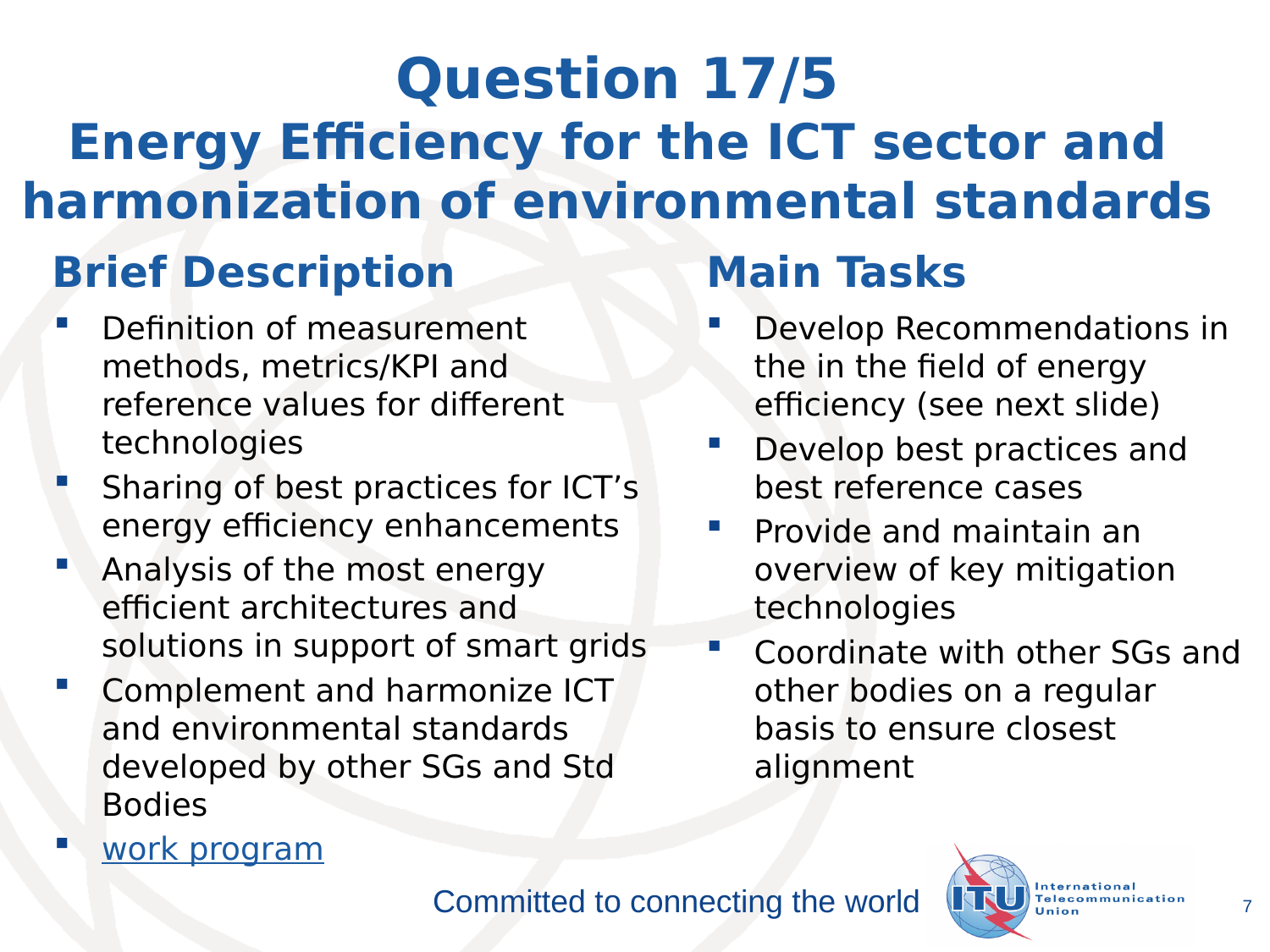

# Question 17/5 Energy Efficiency for the ICT sector and harmonization of environmental standards
Brief Description
Main Tasks
Definition of measurement methods, metrics/KPI and reference values for different technologies
Sharing of best practices for ICT’s energy efficiency enhancements
Analysis of the most energy efficient architectures and solutions in support of smart grids
Complement and harmonize ICT and environmental standards developed by other SGs and Std Bodies
work program

Develop Recommendations in the in the field of energy efficiency (see next slide)
Develop best practices and best reference cases
Provide and maintain an overview of key mitigation technologies
Coordinate with other SGs and other bodies on a regular basis to ensure closest alignment

7